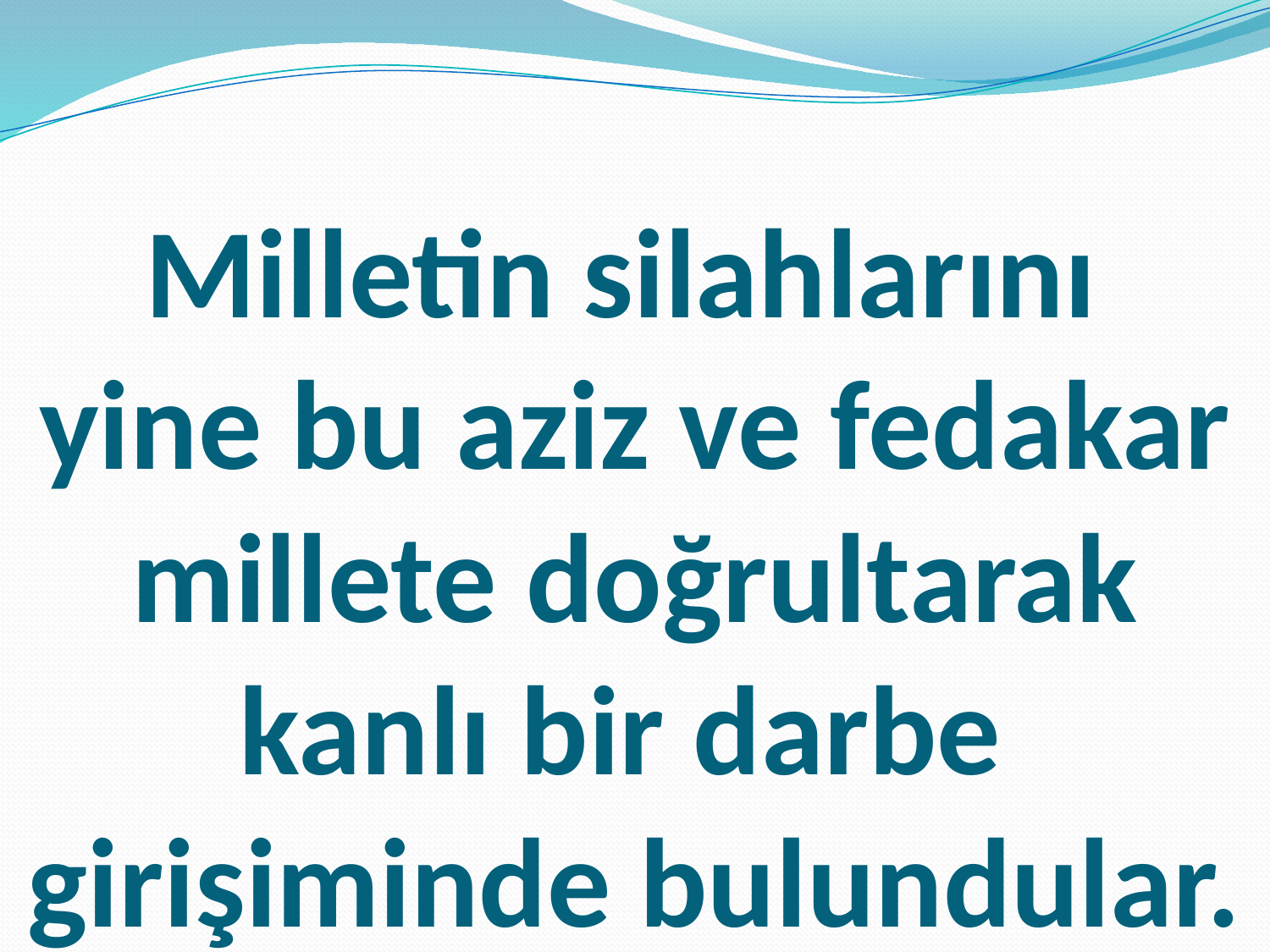

# Milletin silahlarını yine bu aziz ve fedakar millete doğrultarak kanlı bir darbe girişiminde bulundular.